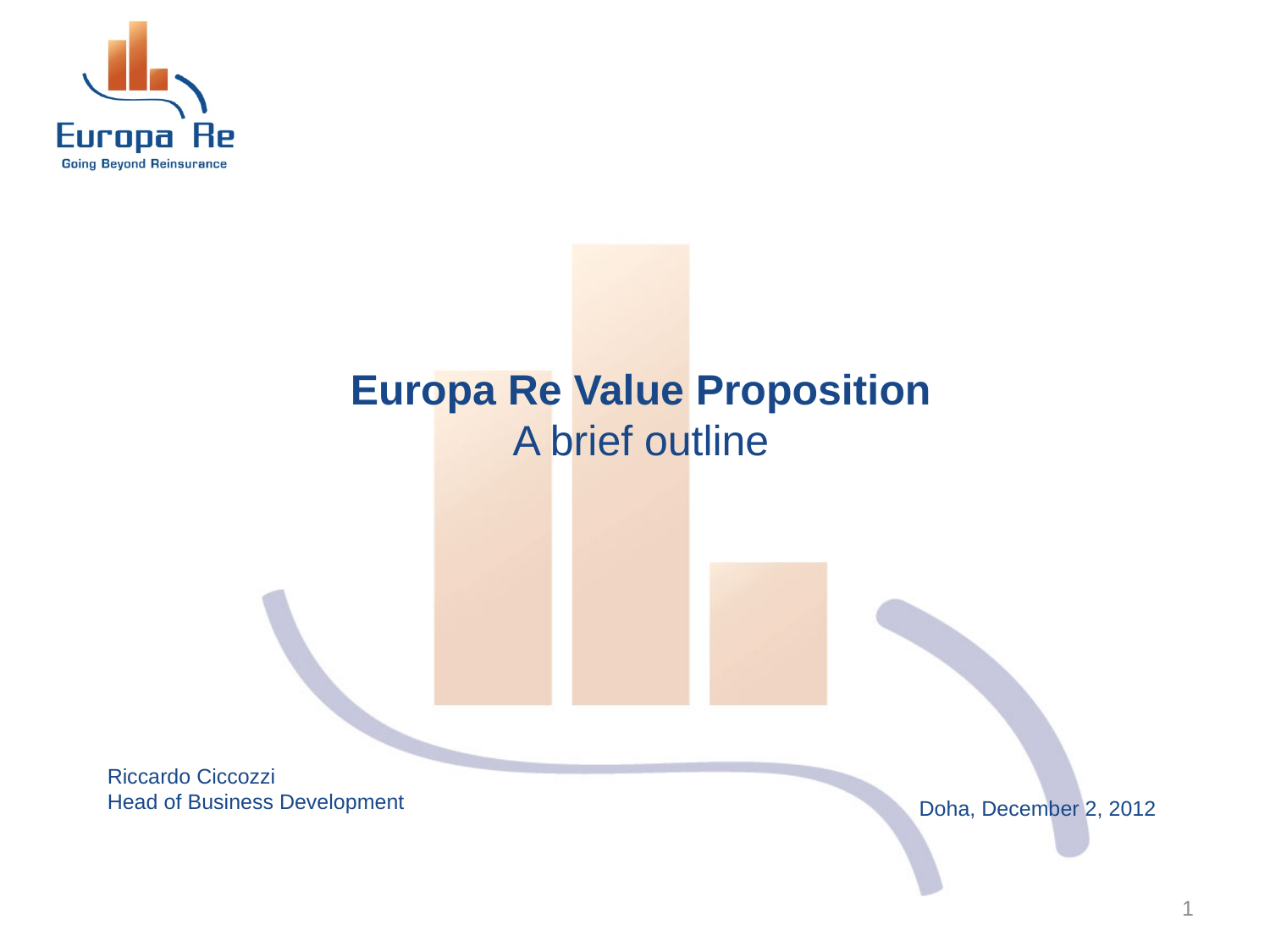

Europa Re Value Proposition
A brief outline
#
Riccardo Ciccozzi
Head of Business Development
Doha, December 2, 2012
1